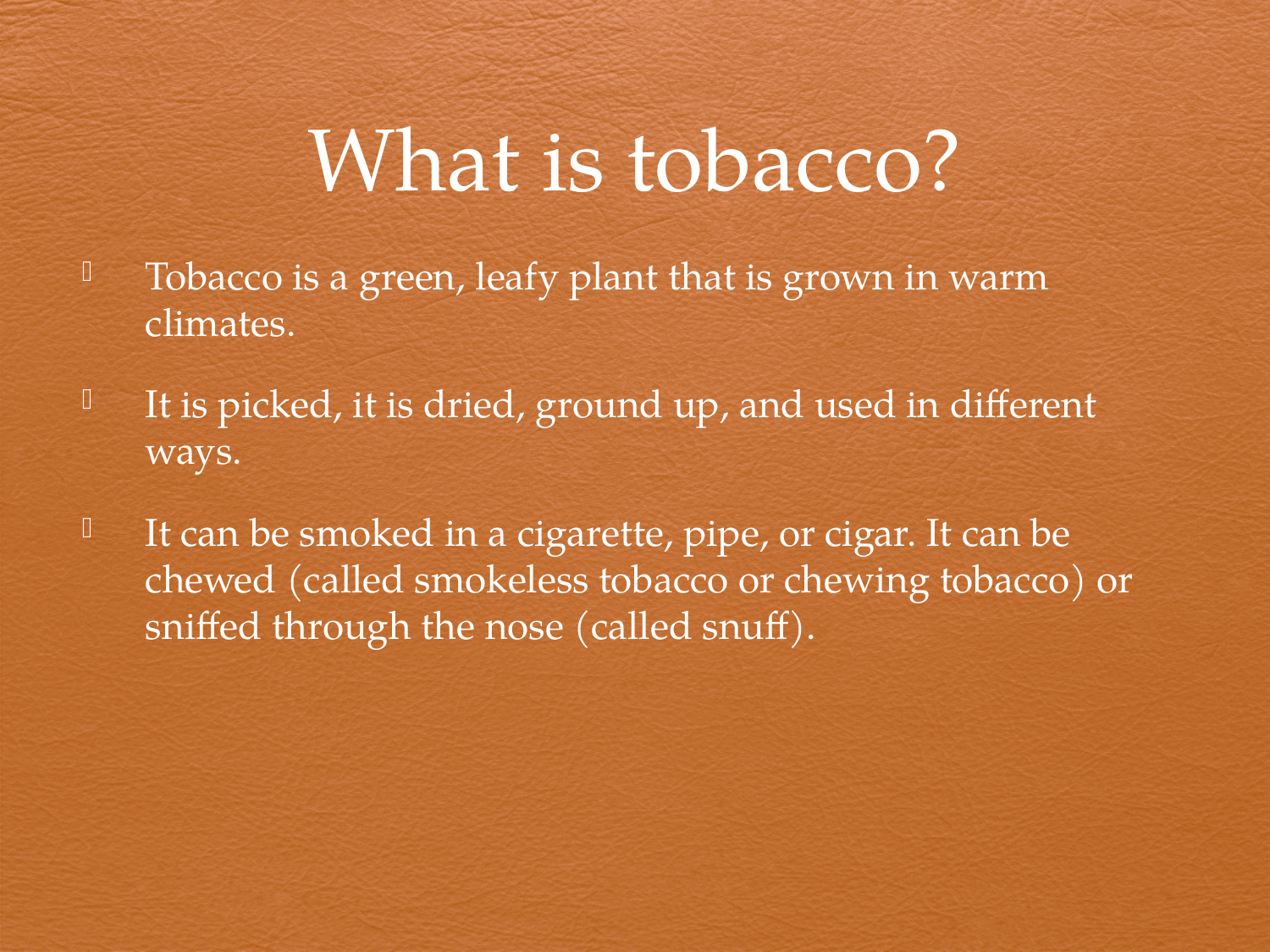

What is tobacco?
Tobacco is a green, leafy plant that is grown in warm climates.
It is picked, it is dried, ground up, and used in different ways.
It can be smoked in a cigarette, pipe, or cigar. It can be chewed (called smokeless tobacco or chewing tobacco) or sniffed through the nose (called snuff).